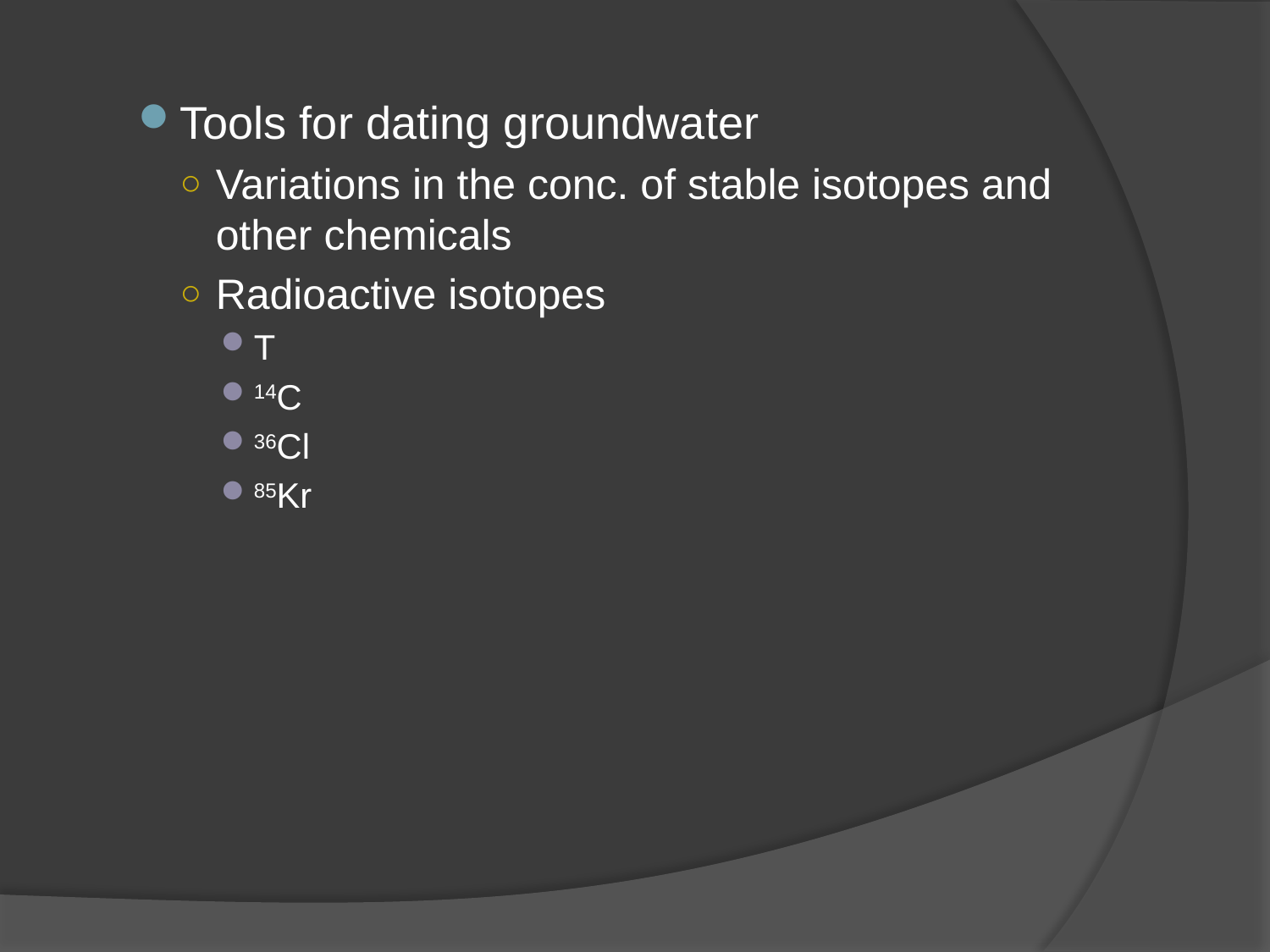

Tools for dating groundwater
Variations in the conc. of stable isotopes and other chemicals
Radioactive isotopes
T
14C
36Cl
85Kr